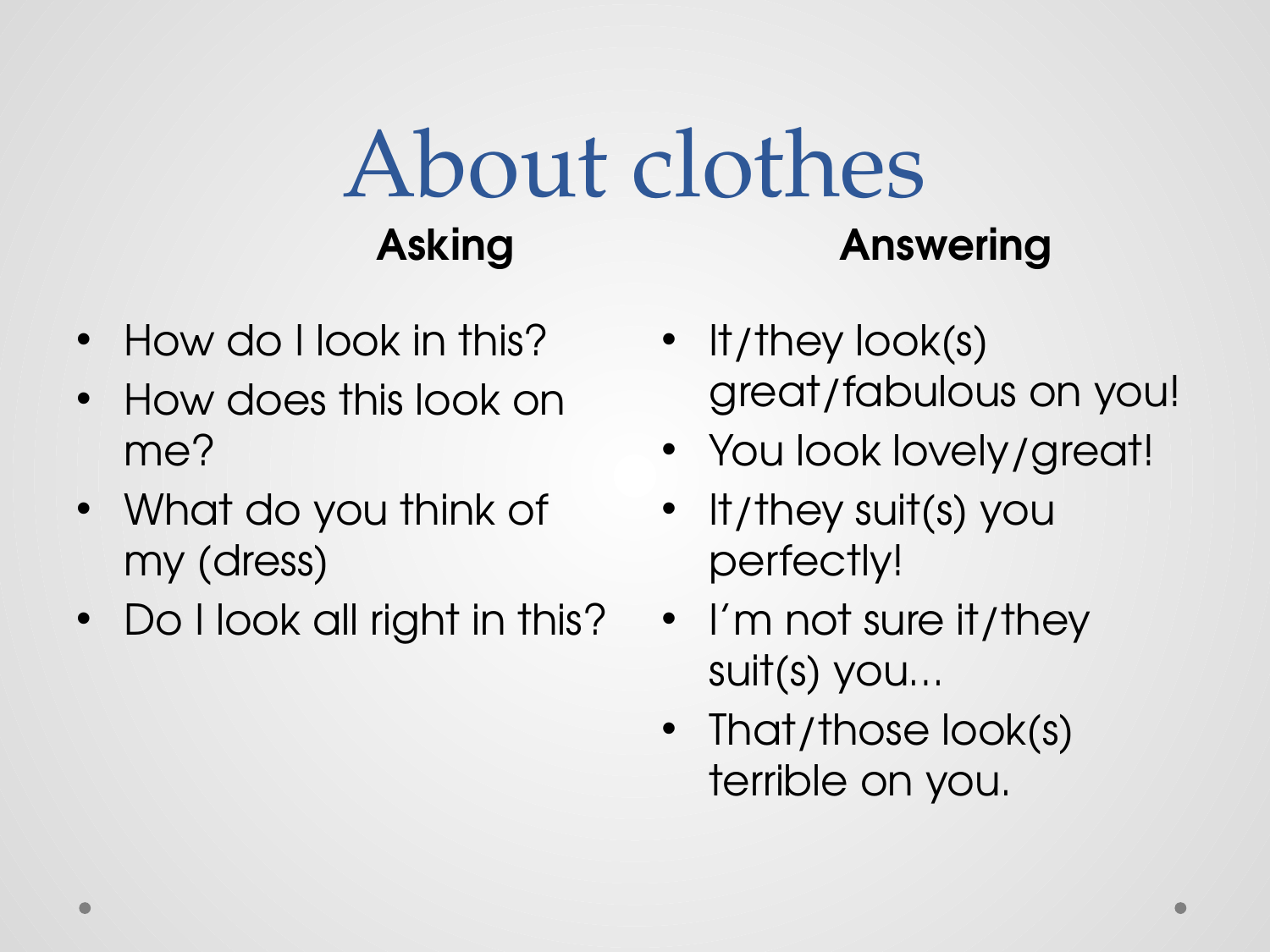

# About clothes
Asking
Answering
How do I look in this?
How does this look on me?
What do you think of my (dress)
Do I look all right in this?
It/they look(s) great/fabulous on you!
You look lovely/great!
It/they suit(s) you perfectly!
I’m not sure it/they suit(s) you…
That/those look(s) terrible on you.